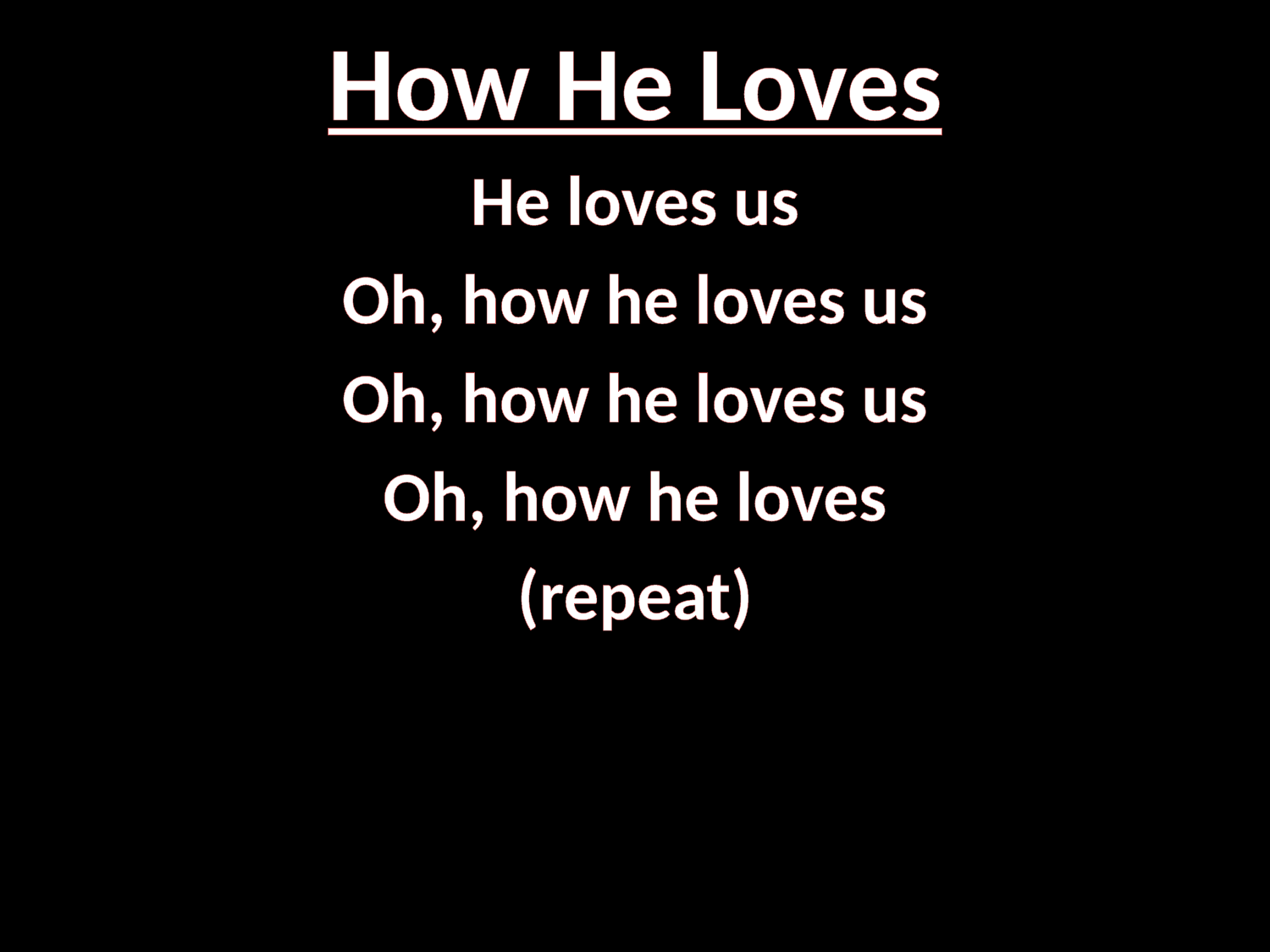

# How He Loves
He loves us
Oh, how he loves us
Oh, how he loves us
Oh, how he loves
(repeat)